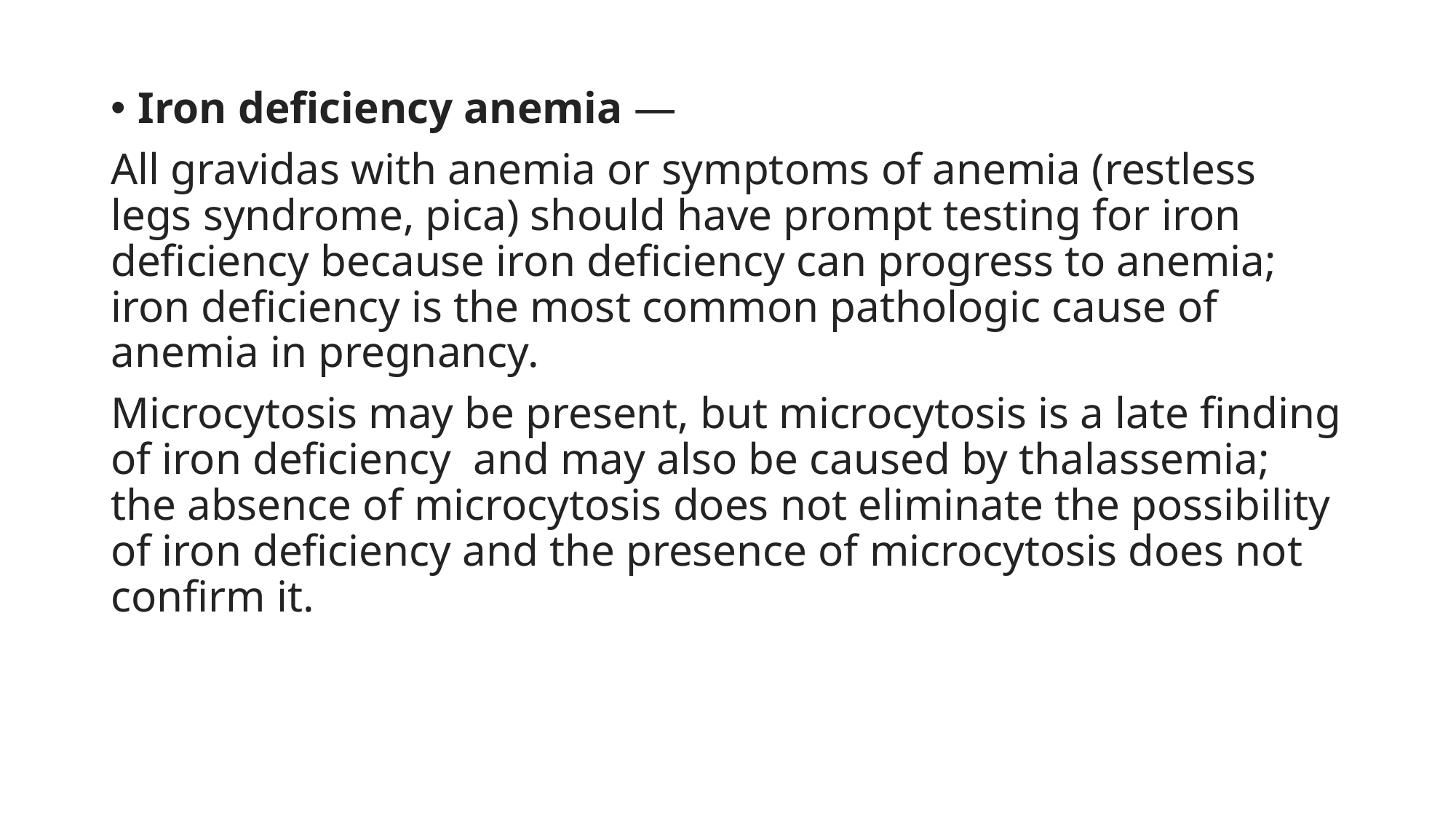

Iron deficiency anemia —
All gravidas with anemia or symptoms of anemia (restless legs syndrome, pica) should have prompt testing for iron deficiency because iron deficiency can progress to anemia; iron deficiency is the most common pathologic cause of anemia in pregnancy.
Microcytosis may be present, but microcytosis is a late finding of iron deficiency  and may also be caused by thalassemia; the absence of microcytosis does not eliminate the possibility of iron deficiency and the presence of microcytosis does not confirm it.